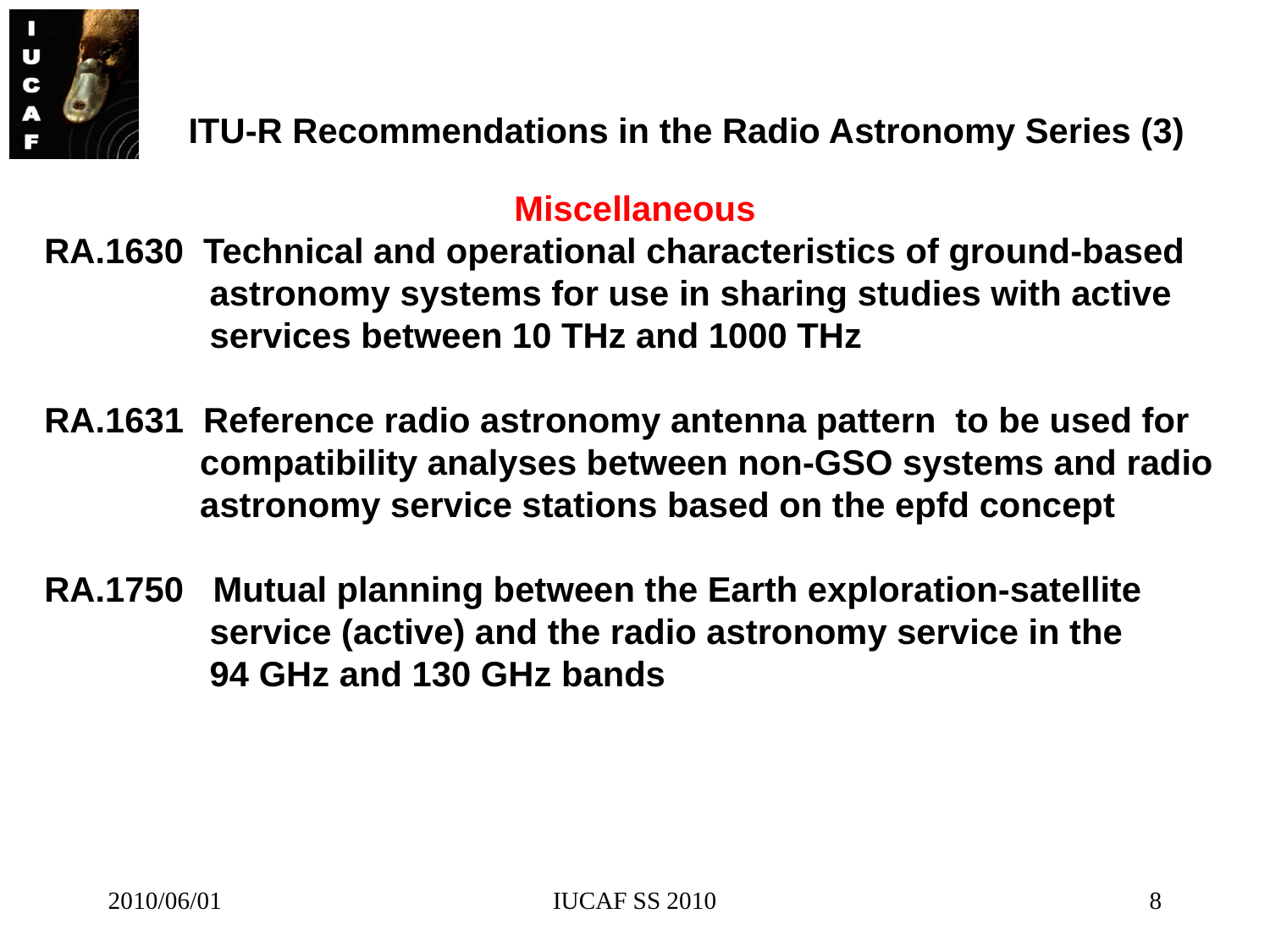

# ITU-R Recommendations in the Radio Astronomy Series (3)
Miscellaneous
RA.1630  Technical and operational characteristics of ground-based
                 astronomy systems for use in sharing studies with active
                 services between 10 THz and 1000 THz

RA.1631  Reference radio astronomy antenna pattern  to be used for
                compatibility analyses between non-GSO systems and radio
                astronomy service stations based on the epfd concept

RA.1750   Mutual planning between the Earth exploration-satellite
                 service (active) and the radio astronomy service in the
                 94 GHz and 130 GHz bands

2010/06/01
IUCAF SS 2010
8